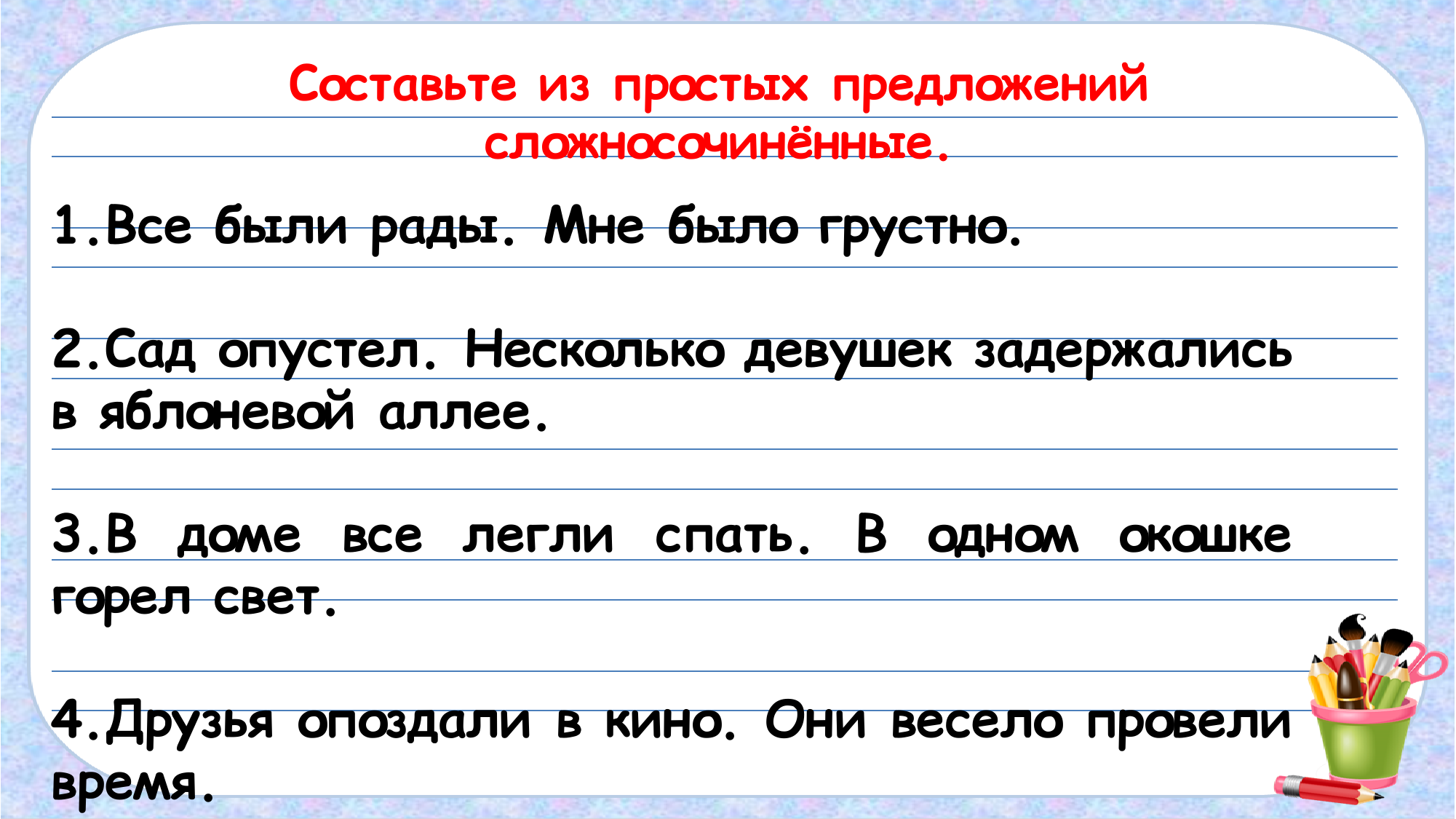

Составьте из простых предложений сложносочинённые.
1.Все были рады. Мне было грустно.

2.Сад опустел. Несколько девушек задержались в яблоневой аллее.

3.В доме все легли спать. В одном окошке горел свет.

4.Друзья опоздали в кино. Они весело провели время.